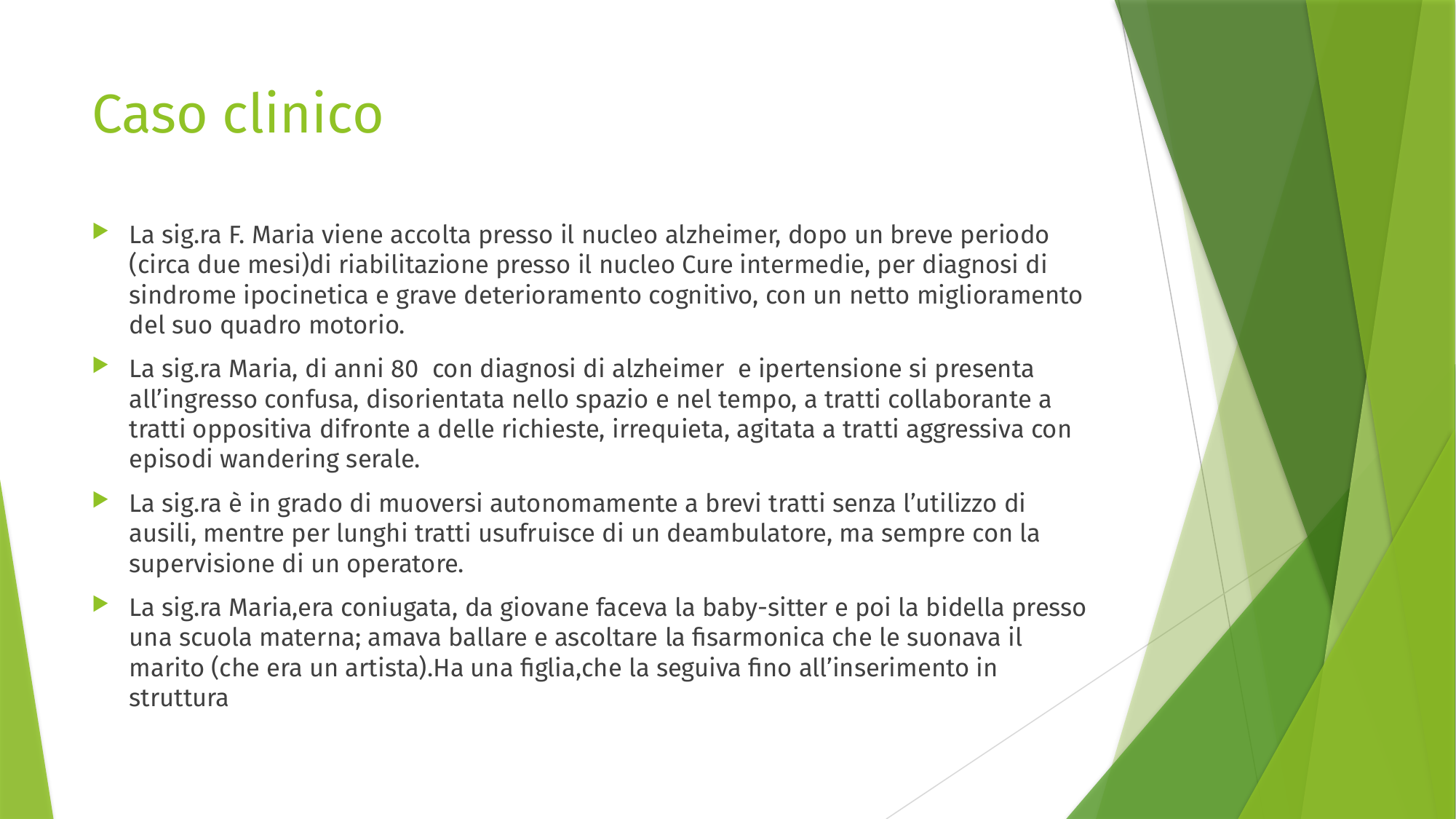

# Caso clinico
La sig.ra F. Maria viene accolta presso il nucleo alzheimer, dopo un breve periodo (circa due mesi)di riabilitazione presso il nucleo Cure intermedie, per diagnosi di sindrome ipocinetica e grave deterioramento cognitivo, con un netto miglioramento del suo quadro motorio.
La sig.ra Maria, di anni 80  con diagnosi di alzheimer  e ipertensione si presenta all’ingresso confusa, disorientata nello spazio e nel tempo, a tratti collaborante a tratti oppositiva difronte a delle richieste, irrequieta, agitata a tratti aggressiva con episodi wandering serale.
La sig.ra è in grado di muoversi autonomamente a brevi tratti senza l’utilizzo di ausili, mentre per lunghi tratti usufruisce di un deambulatore, ma sempre con la supervisione di un operatore.
La sig.ra Maria,era coniugata, da giovane faceva la baby-sitter e poi la bidella presso una scuola materna; amava ballare e ascoltare la fisarmonica che le suonava il marito (che era un artista).Ha una figlia,che la seguiva fino all’inserimento in struttura